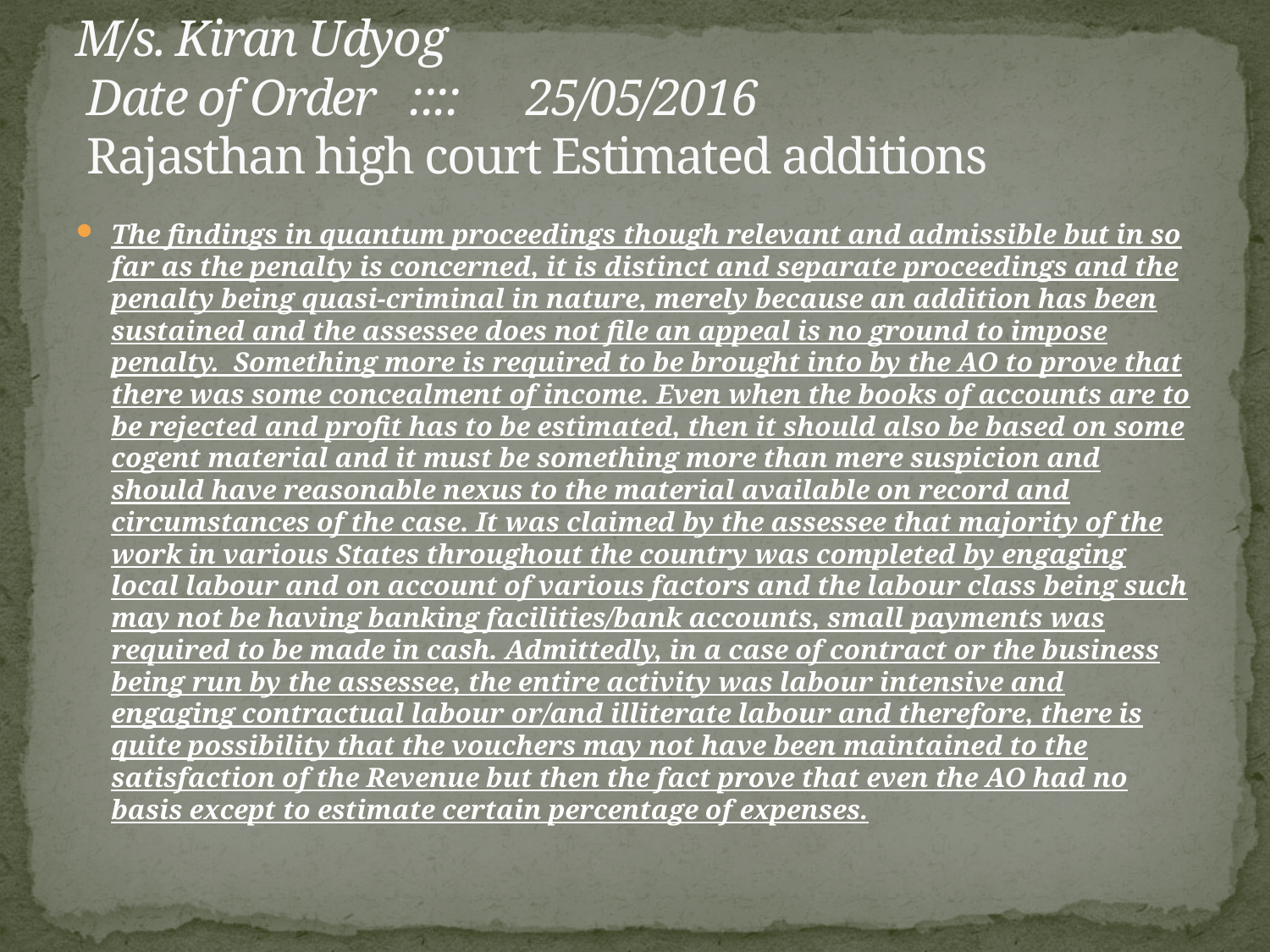

# M/s. Kiran Udyog Date of Order   ::::      25/05/2016 Rajasthan high court Estimated additions
The findings in quantum proceedings though relevant and admissible but in so far as the penalty is concerned, it is distinct and separate proceedings and the penalty being quasi-criminal in nature, merely because an addition has been sustained and the assessee does not file an appeal is no ground to impose penalty.  Something more is required to be brought into by the AO to prove that there was some concealment of income. Even when the books of accounts are to be rejected and profit has to be estimated, then it should also be based on some cogent material and it must be something more than mere suspicion and should have reasonable nexus to the material available on record and circumstances of the case. It was claimed by the assessee that majority of the work in various States throughout the country was completed by engaging local labour and on account of various factors and the labour class being such may not be having banking facilities/bank accounts, small payments was required to be made in cash. Admittedly, in a case of contract or the business being run by the assessee, the entire activity was labour intensive and engaging contractual labour or/and illiterate labour and therefore, there is quite possibility that the vouchers may not have been maintained to the satisfaction of the Revenue but then the fact prove that even the AO had no basis except to estimate certain percentage of expenses.